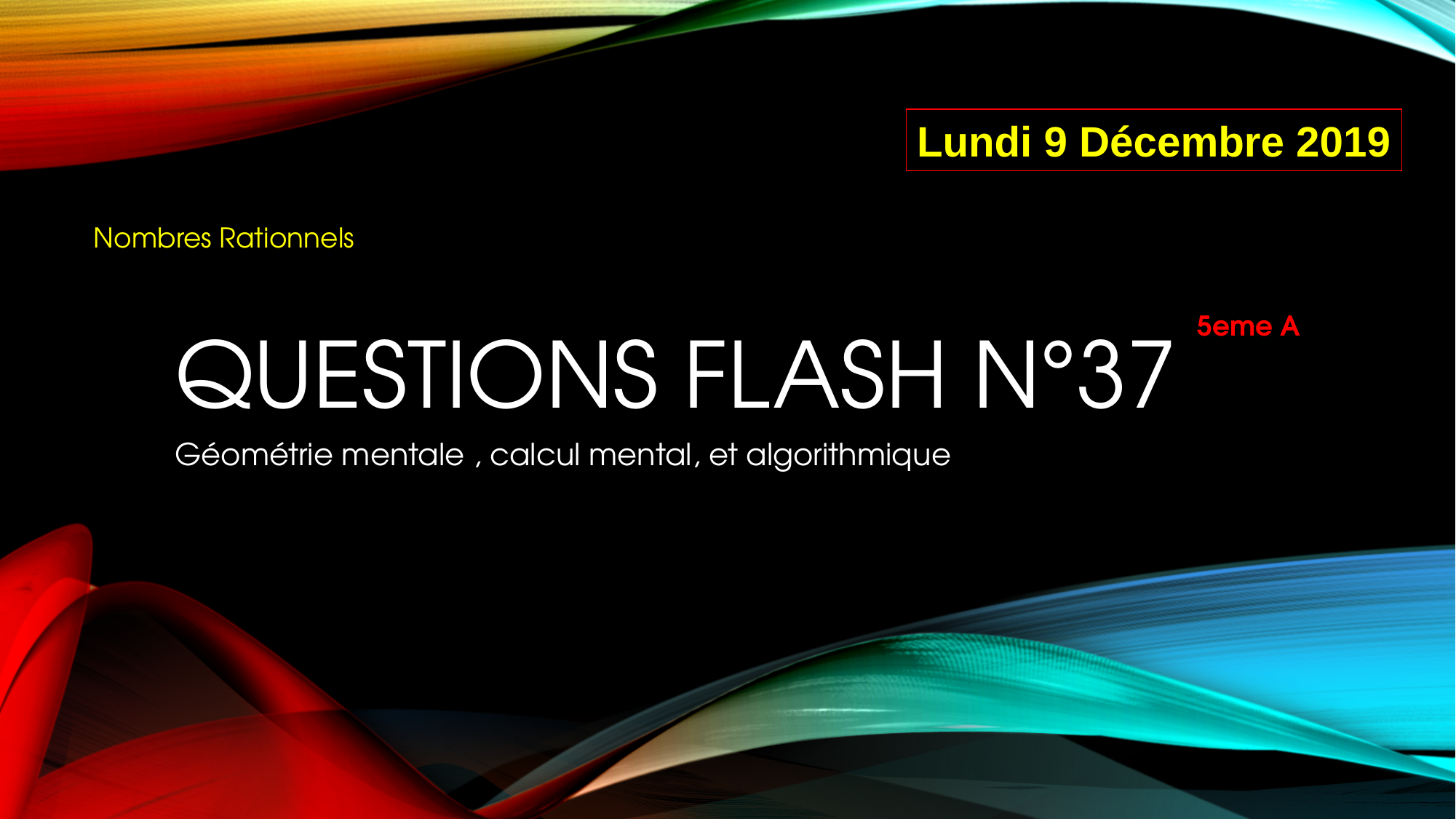

Lundi 9 Décembre 2019
Nombres Rationnels
# Questions FLASH n°37
5eme A
Géométrie mentale , calcul mental, et algorithmique